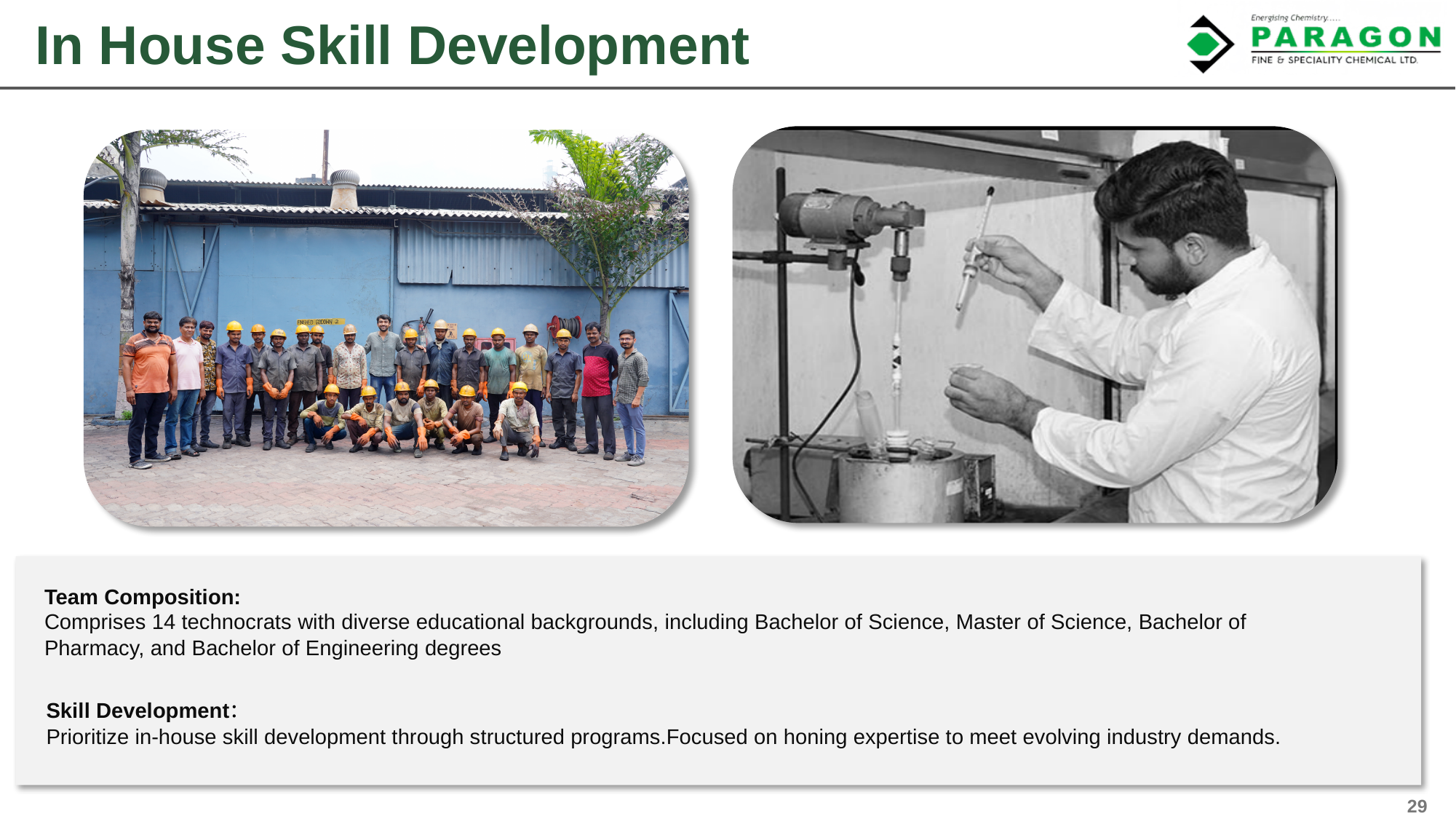

In House Skill Development

Team Composition:
Comprises 14 technocrats with diverse educational backgrounds, including Bachelor of Science, Master of Science, Bachelor of Pharmacy, and Bachelor of Engineering degrees
Skill Development:
Prioritize in-house skill development through structured programs.Focused on honing expertise to meet evolving industry demands.
29